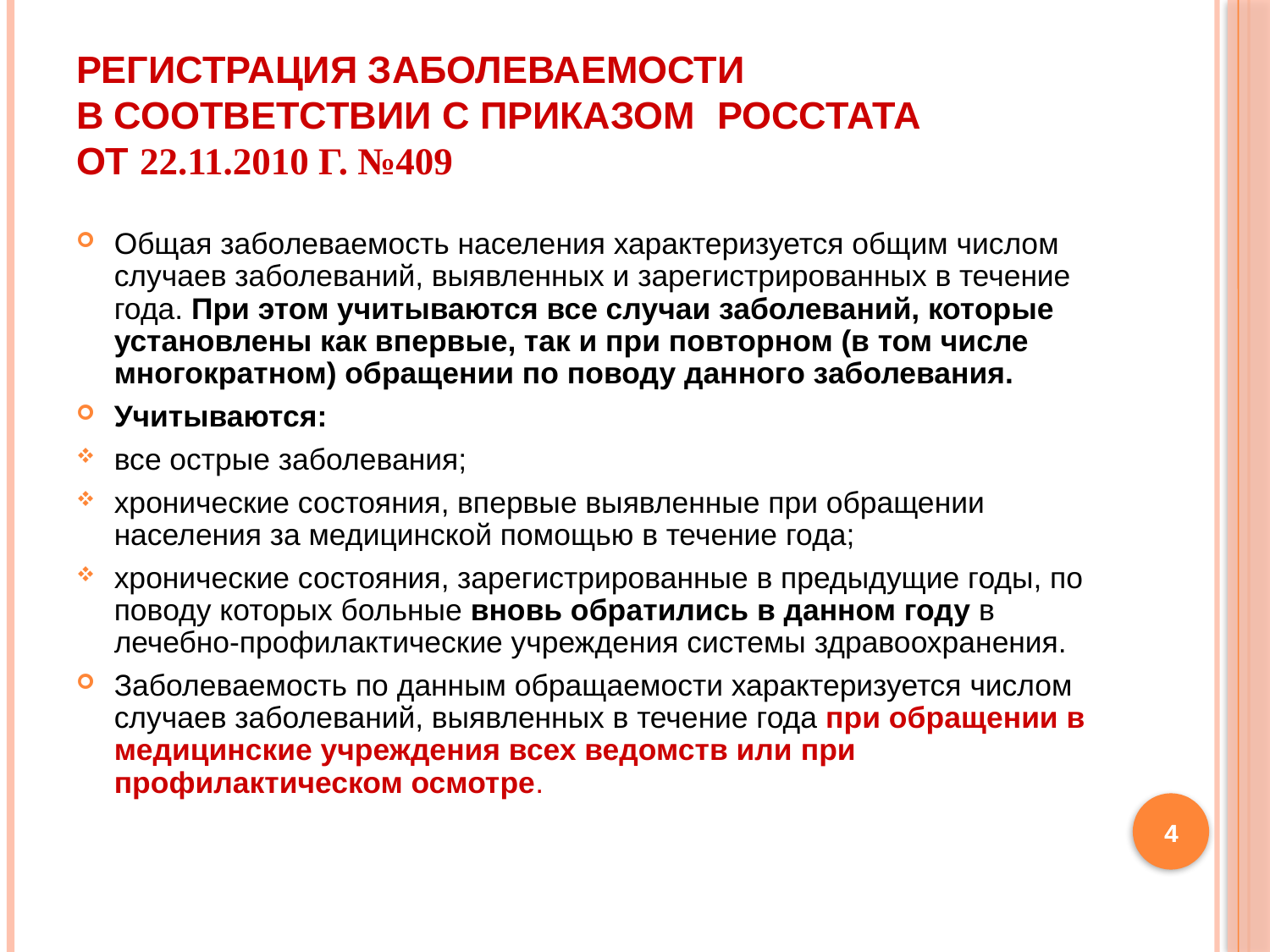

# РЕГИСТРАЦИЯ ЗАБОЛЕВАЕМОСТИ В СООТВЕТСТВИИ С ПРИКАЗОМ  РОССТАТА ОТ 22.11.2010 Г. №409
Общая заболеваемость населения характеризуется общим числом случаев заболеваний, выявленных и зарегистрированных в течение года. При этом учитываются все случаи заболеваний, которые установлены как впервые, так и при повторном (в том числе многократном) обращении по поводу данного заболевания.
Учитываются:
все острые заболевания;
хронические состояния, впервые выявленные при обращении населения за медицинской помощью в течение года;
хронические состояния, зарегистрированные в предыдущие годы, по поводу которых больные вновь обратились в данном году в лечебно-профилактические учреждения системы здравоохранения.
Заболеваемость по данным обращаемости характеризуется числом случаев заболеваний, выявленных в течение года при обращении в медицинские учреждения всех ведомств или при профилактическом осмотре.
4
4